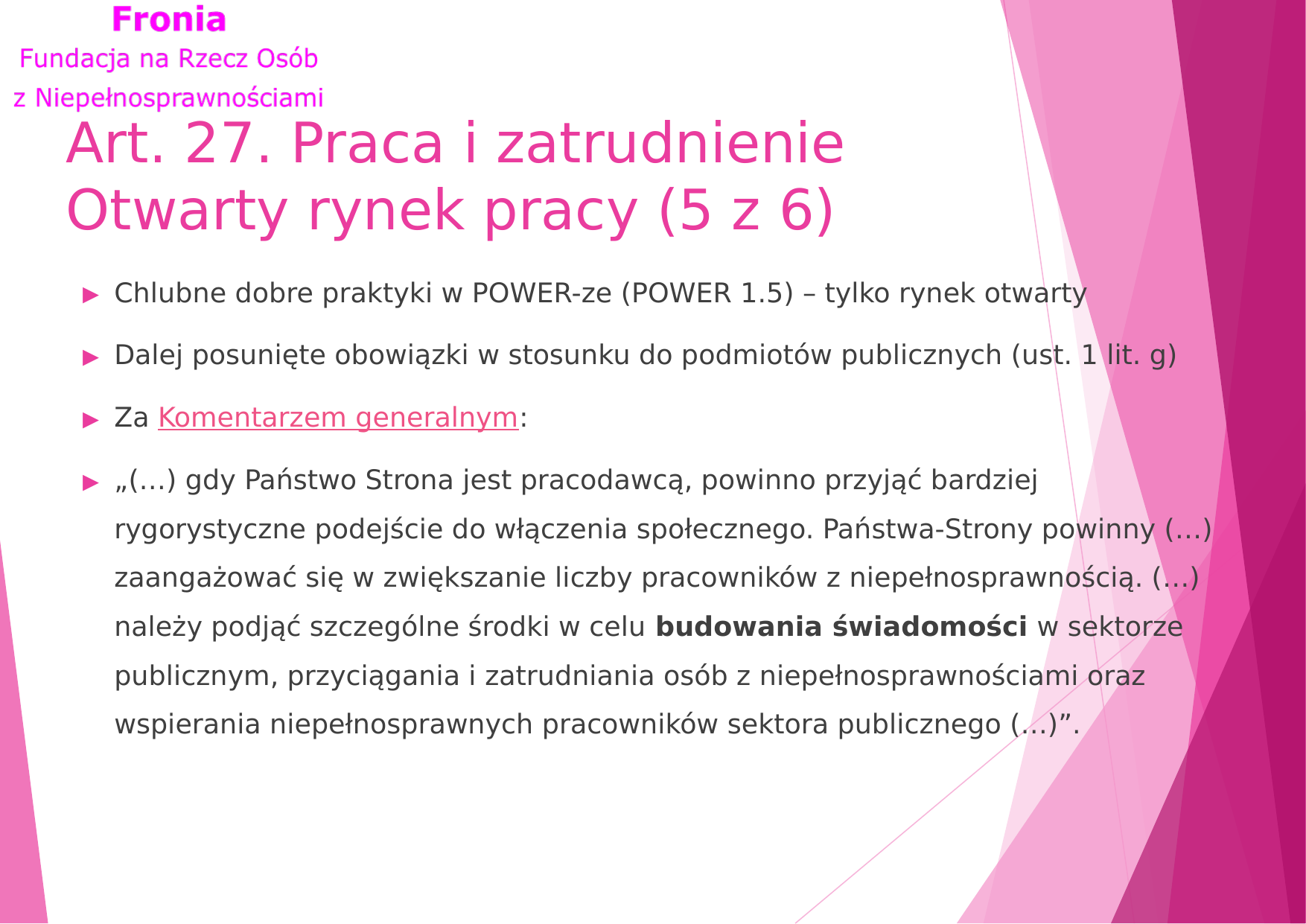

# Art. 27. Praca i zatrudnienie Otwarty rynek pracy (5 z 6)
Chlubne dobre praktyki w POWER-ze (POWER 1.5) – tylko rynek otwarty
Dalej posunięte obowiązki w stosunku do podmiotów publicznych (ust. 1 lit. g)
Za Komentarzem generalnym:
„(…) gdy Państwo Strona jest pracodawcą, powinno przyjąć bardziej rygorystyczne podejście do włączenia społecznego. Państwa-Strony powinny (…) zaangażować się w zwiększanie liczby pracowników z niepełnosprawnością. (…) należy podjąć szczególne środki w celu budowania świadomości w sektorze publicznym, przyciągania i zatrudniania osób z niepełnosprawnościami oraz wspierania niepełnosprawnych pracowników sektora publicznego (…)”.